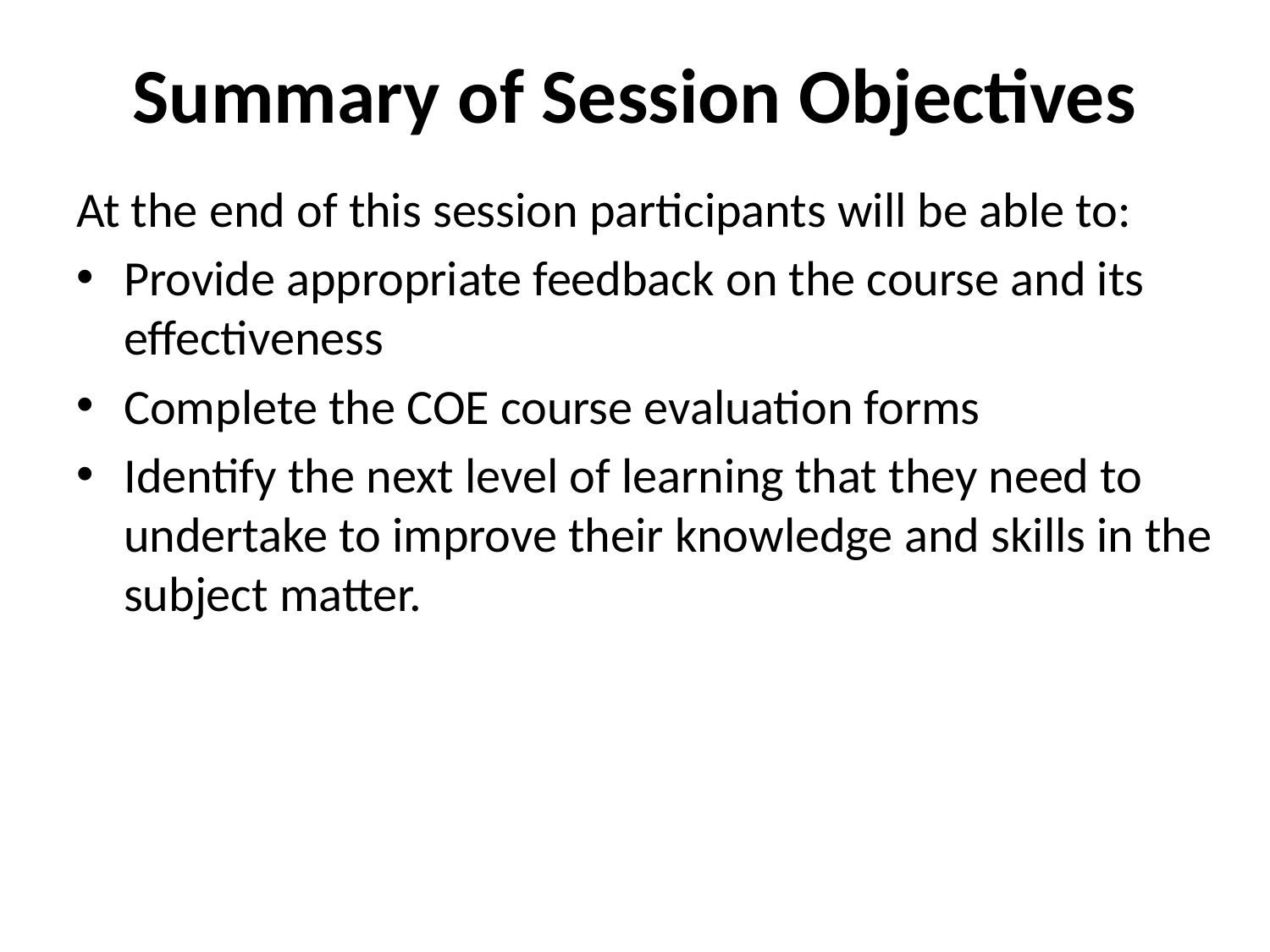

# Summary of Session Objectives
At the end of this session participants will be able to:
Provide appropriate feedback on the course and its effectiveness
Complete the COE course evaluation forms
Identify the next level of learning that they need to undertake to improve their knowledge and skills in the subject matter.